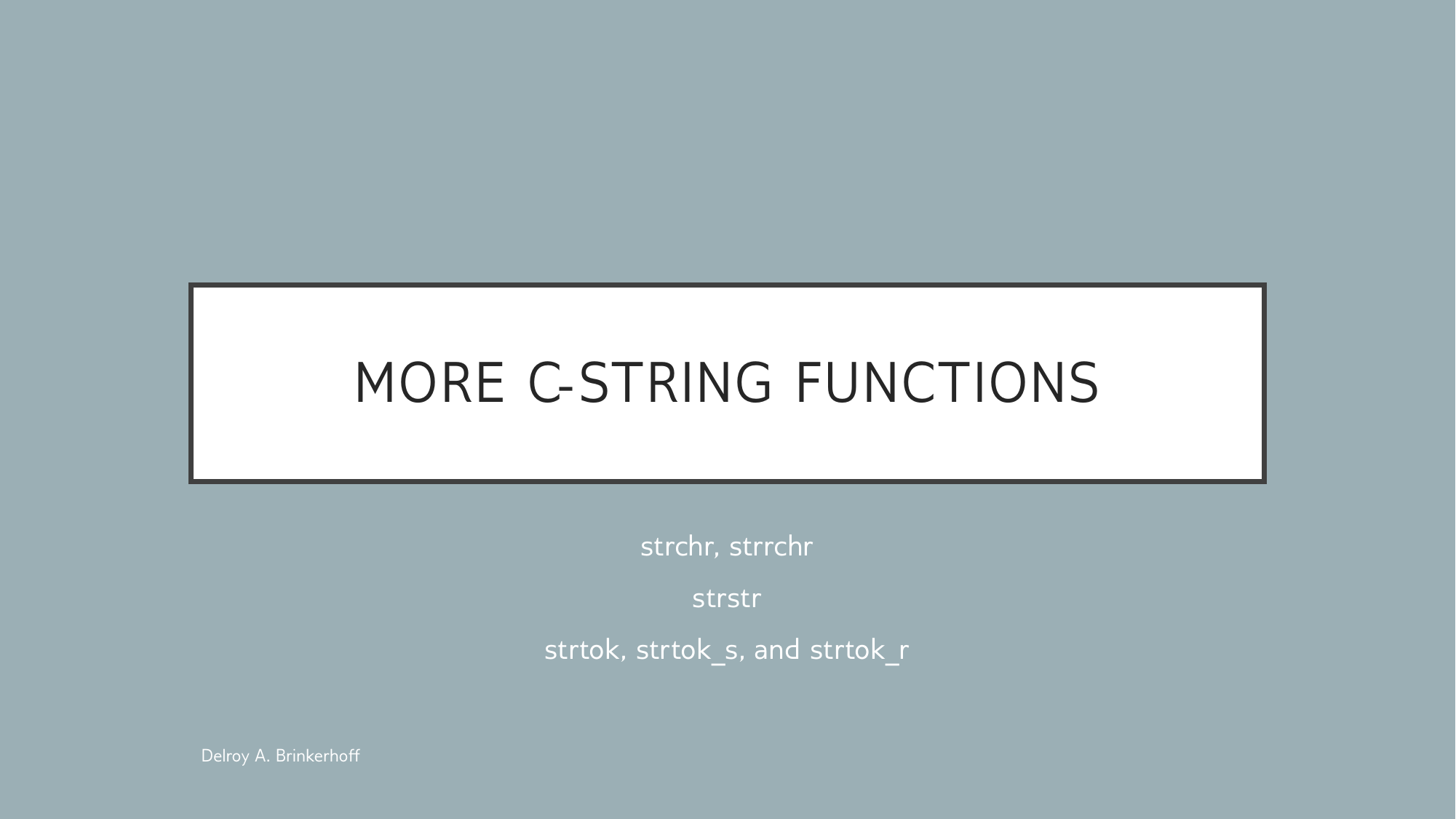

# More C-String Functions
strchr, strrchr
strstr
strtok, strtok_s, and strtok_r
Delroy A. Brinkerhoff